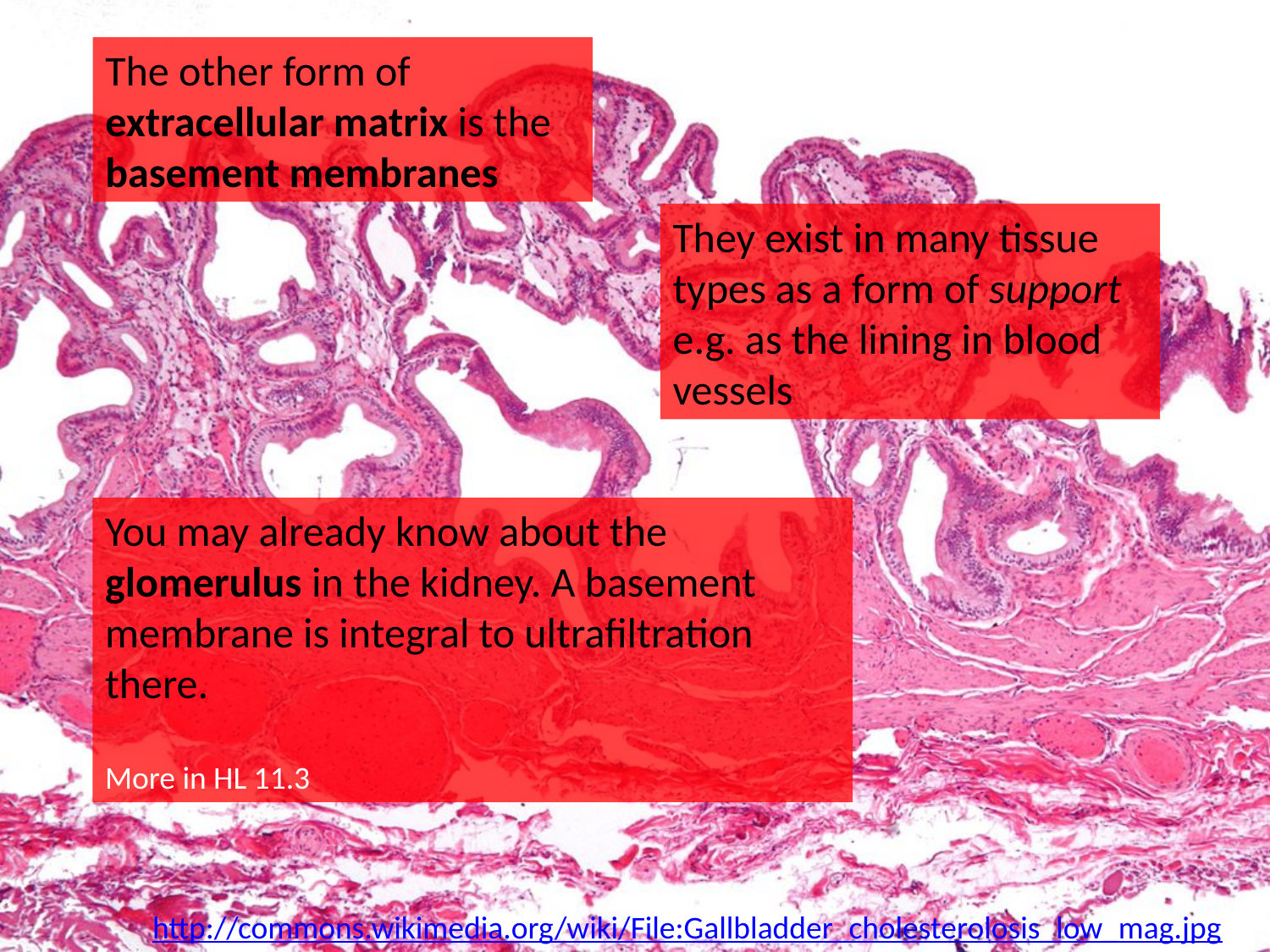

The other form of extracellular matrix is the basement membranes
They exist in many tissue types as a form of support e.g. as the lining in blood vessels
You may already know about the glomerulus in the kidney. A basement membrane is integral to ultrafiltration there.

More in HL 11.3
http://commons.wikimedia.org/wiki/File:Gallbladder_cholesterolosis_low_mag.jpg